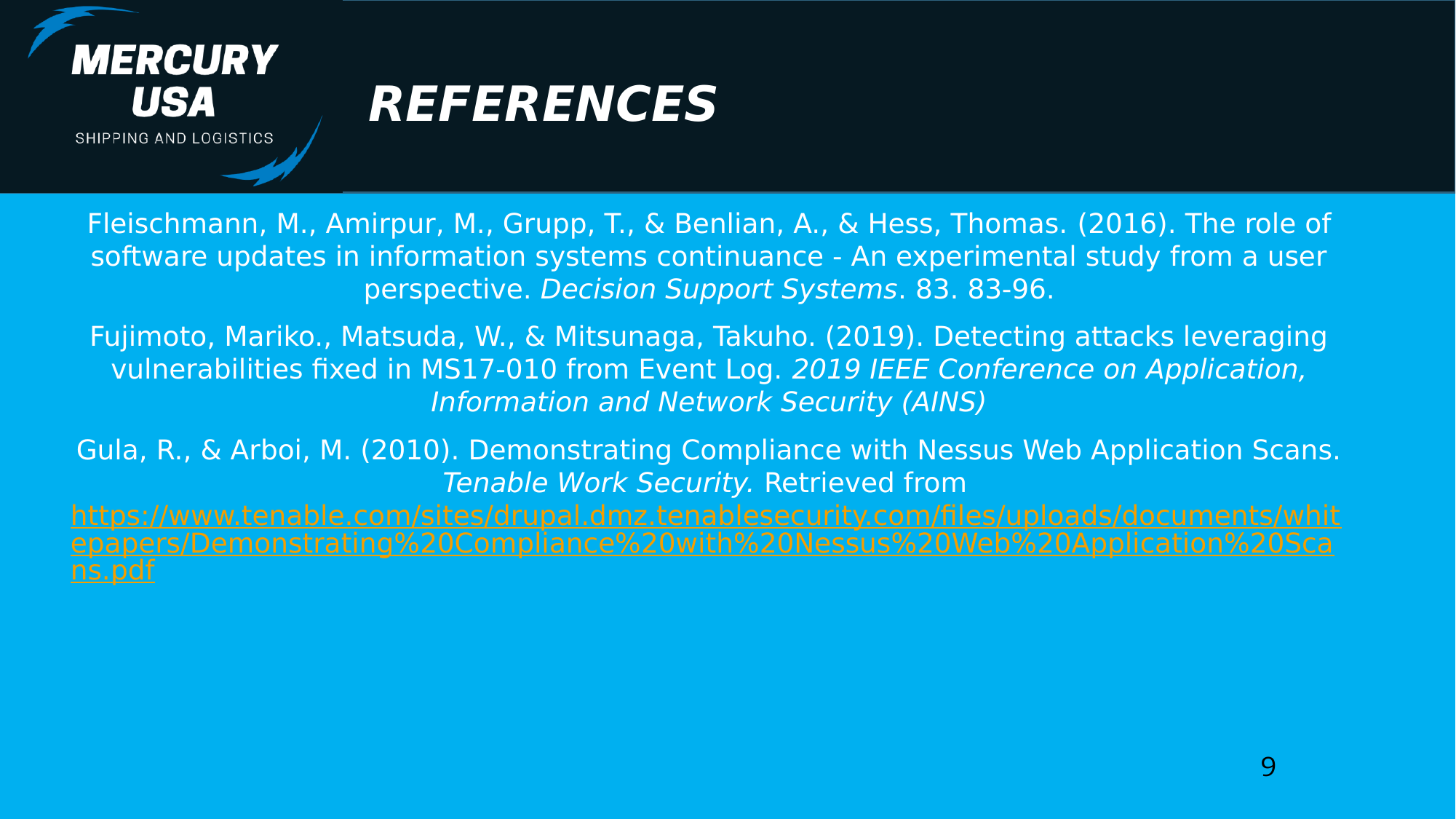

REFERENCES

Fleischmann, M., Amirpur, M., Grupp, T., & Benlian, A., & Hess, Thomas. (2016). The role of software updates in information systems continuance - An experimental study from a user perspective. Decision Support Systems. 83. 83-96.
Fujimoto, Mariko., Matsuda, W., & Mitsunaga, Takuho. (2019). Detecting attacks leveraging vulnerabilities fixed in MS17-010 from Event Log. 2019 IEEE Conference on Application, Information and Network Security (AINS)
Gula, R., & Arboi, M. (2010). Demonstrating Compliance with Nessus Web Application Scans. Tenable Work Security. Retrieved from https://www.tenable.com/sites/drupal.dmz.tenablesecurity.com/files/uploads/documents/whitepapers/Demonstrating%20Compliance%20with%20Nessus%20Web%20Application%20Scans.pdf

9